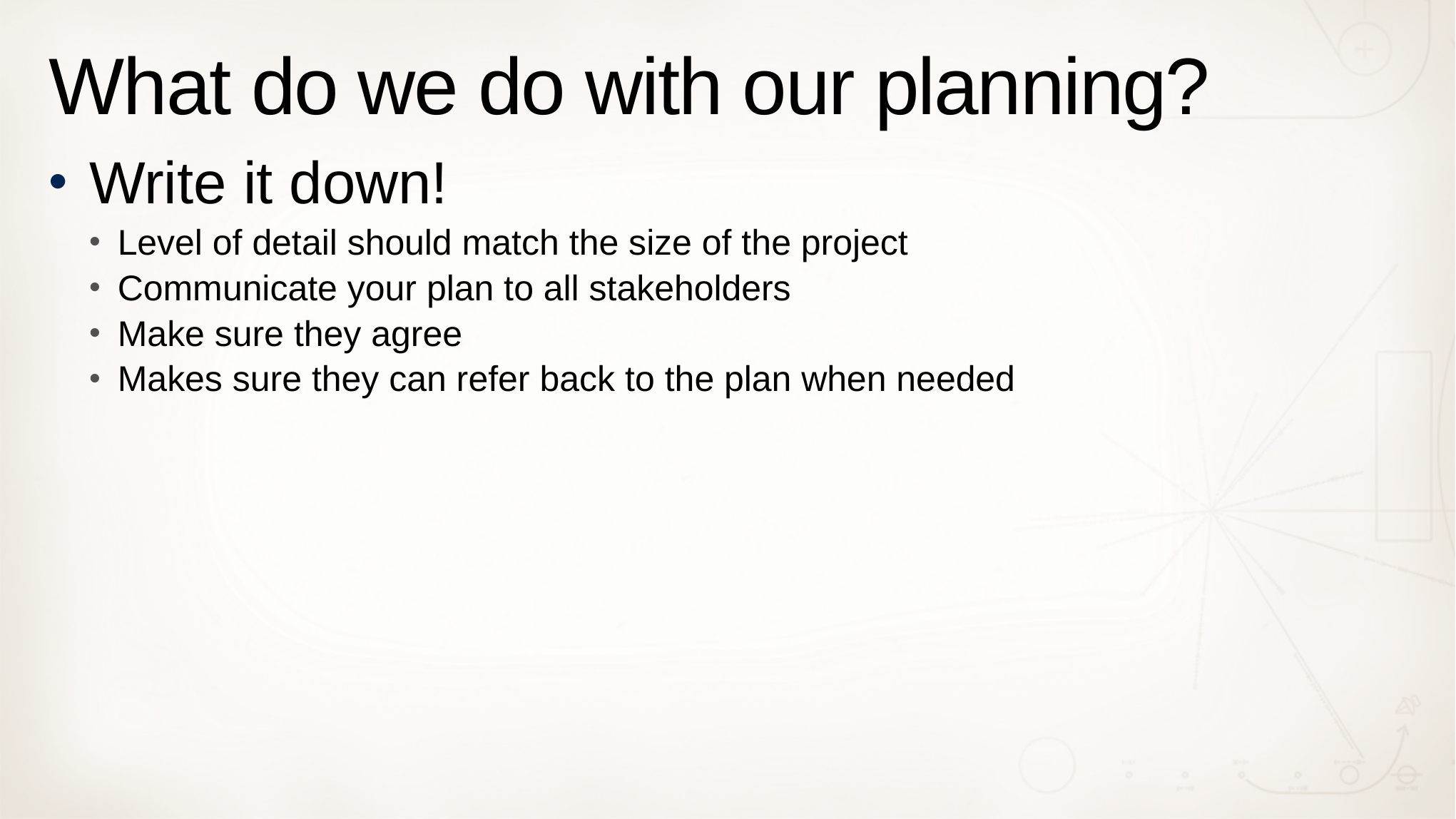

# What do we do with our planning?
Write it down!
Level of detail should match the size of the project
Communicate your plan to all stakeholders
Make sure they agree
Makes sure they can refer back to the plan when needed